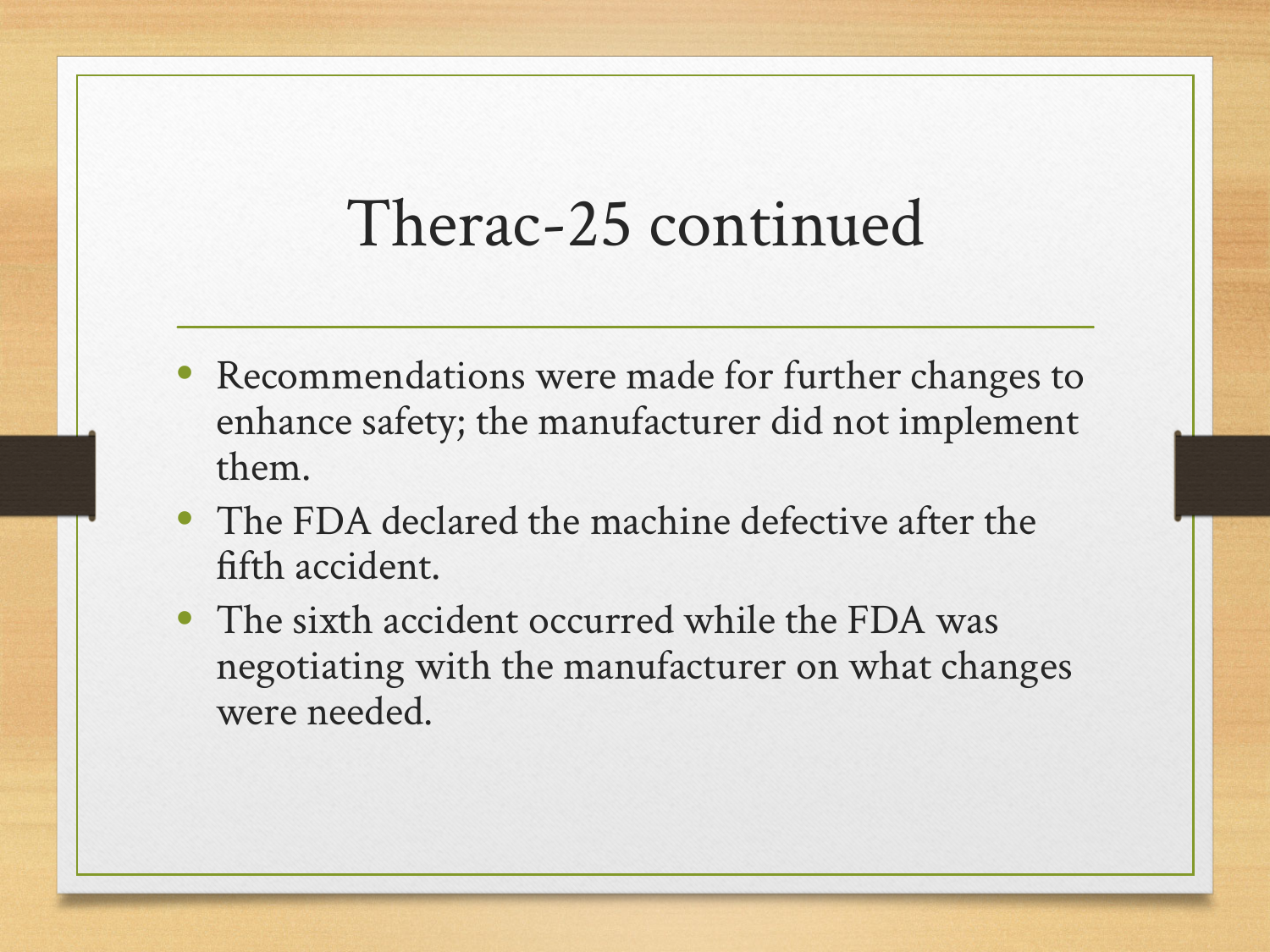

# Therac-25 continued
Recommendations were made for further changes to enhance safety; the manufacturer did not implement them.
The FDA declared the machine defective after the fifth accident.
The sixth accident occurred while the FDA was negotiating with the manufacturer on what changes were needed.